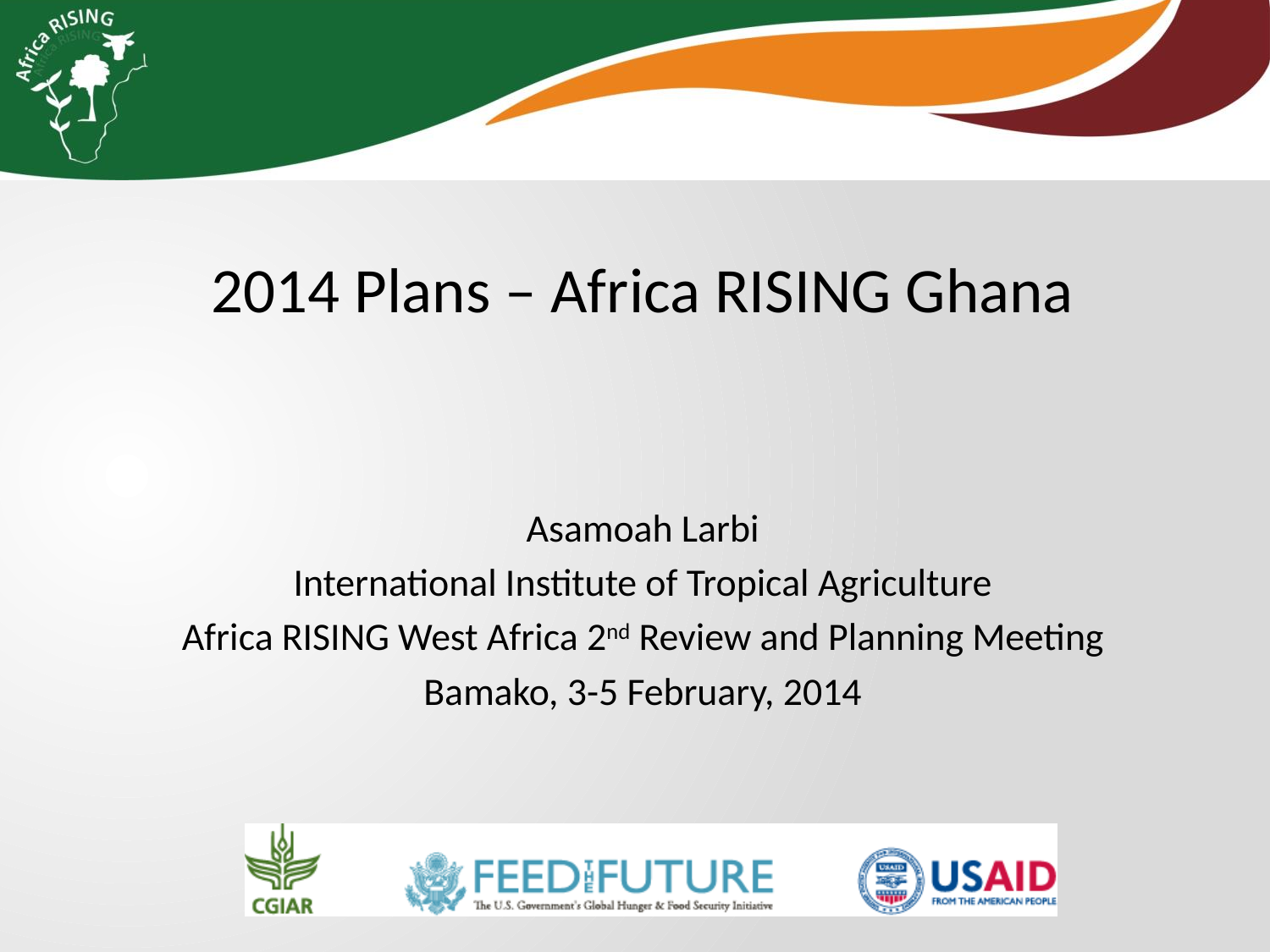

2014 Plans – Africa RISING Ghana
Asamoah Larbi
International Institute of Tropical Agriculture
Africa RISING West Africa 2nd Review and Planning Meeting
Bamako, 3-5 February, 2014